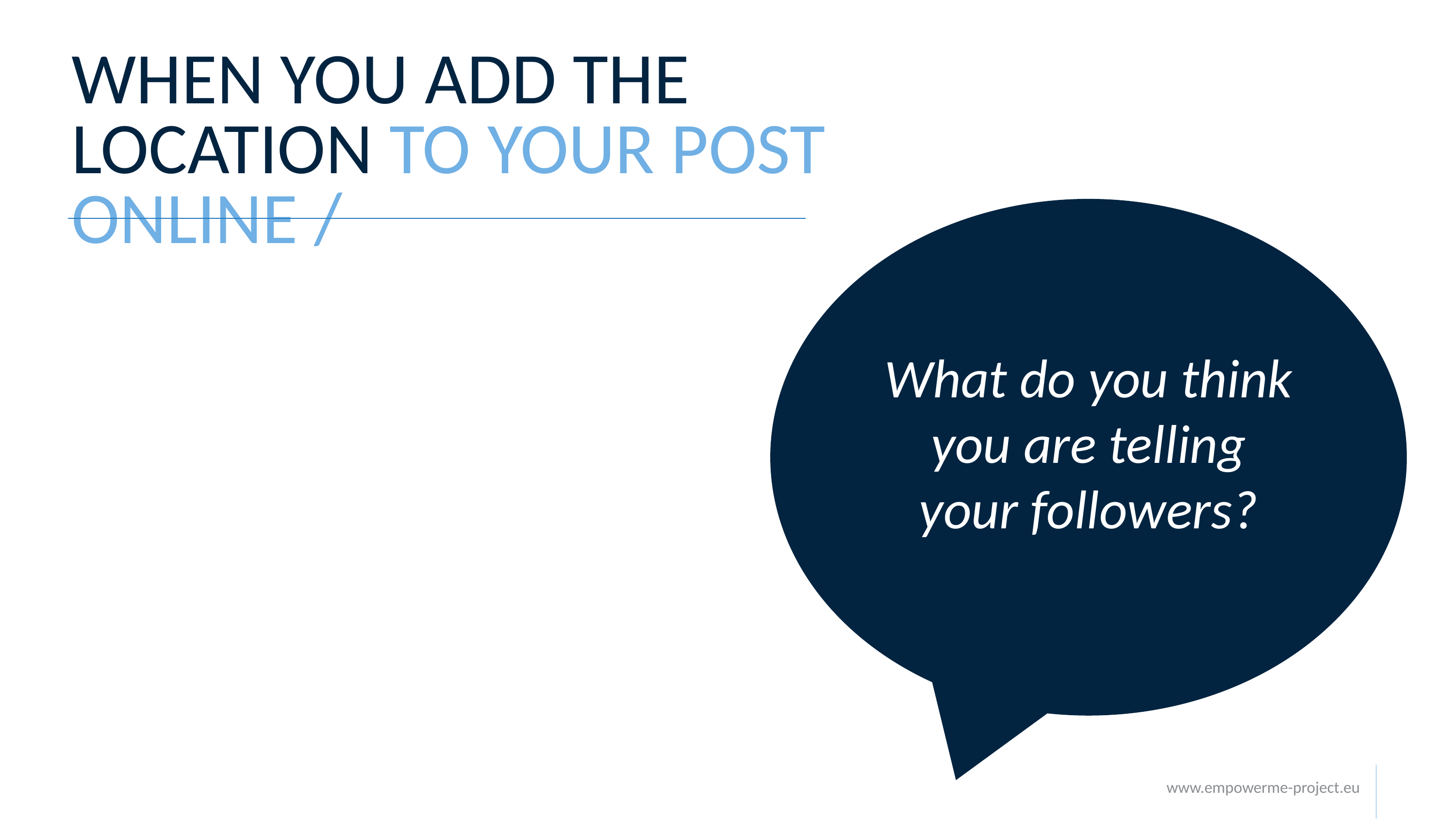

# WHEN YOU ADD THE LOCATION TO YOUR POST ONLINE /

What do you think you are telling your followers?
www.empowerme-project.eu